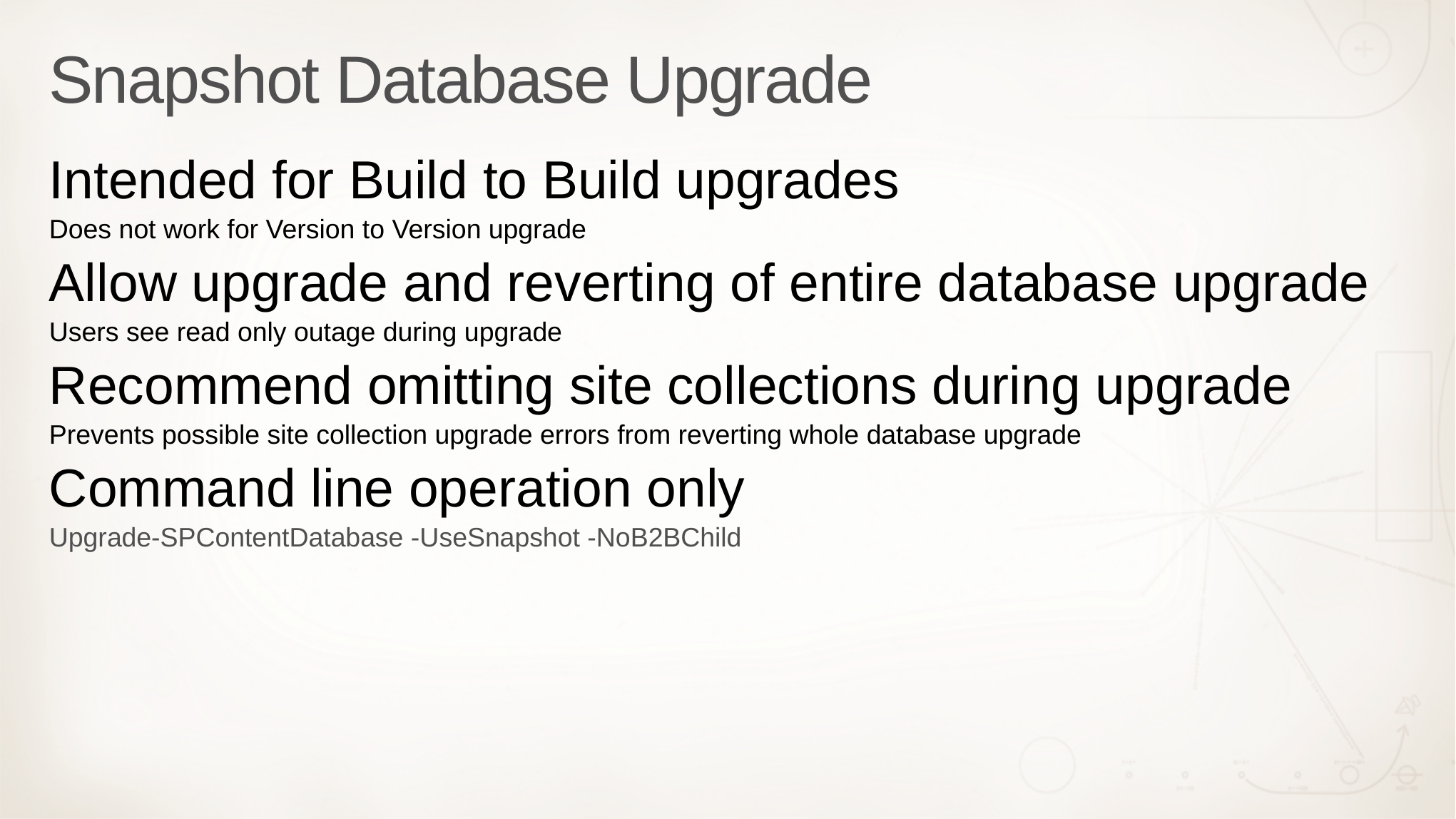

# Snapshot Database Upgrade
Intended for Build to Build upgrades
Does not work for Version to Version upgrade
Allow upgrade and reverting of entire database upgrade
Users see read only outage during upgrade
Recommend omitting site collections during upgrade
Prevents possible site collection upgrade errors from reverting whole database upgrade
Command line operation only
Upgrade-SPContentDatabase -UseSnapshot -NoB2BChild